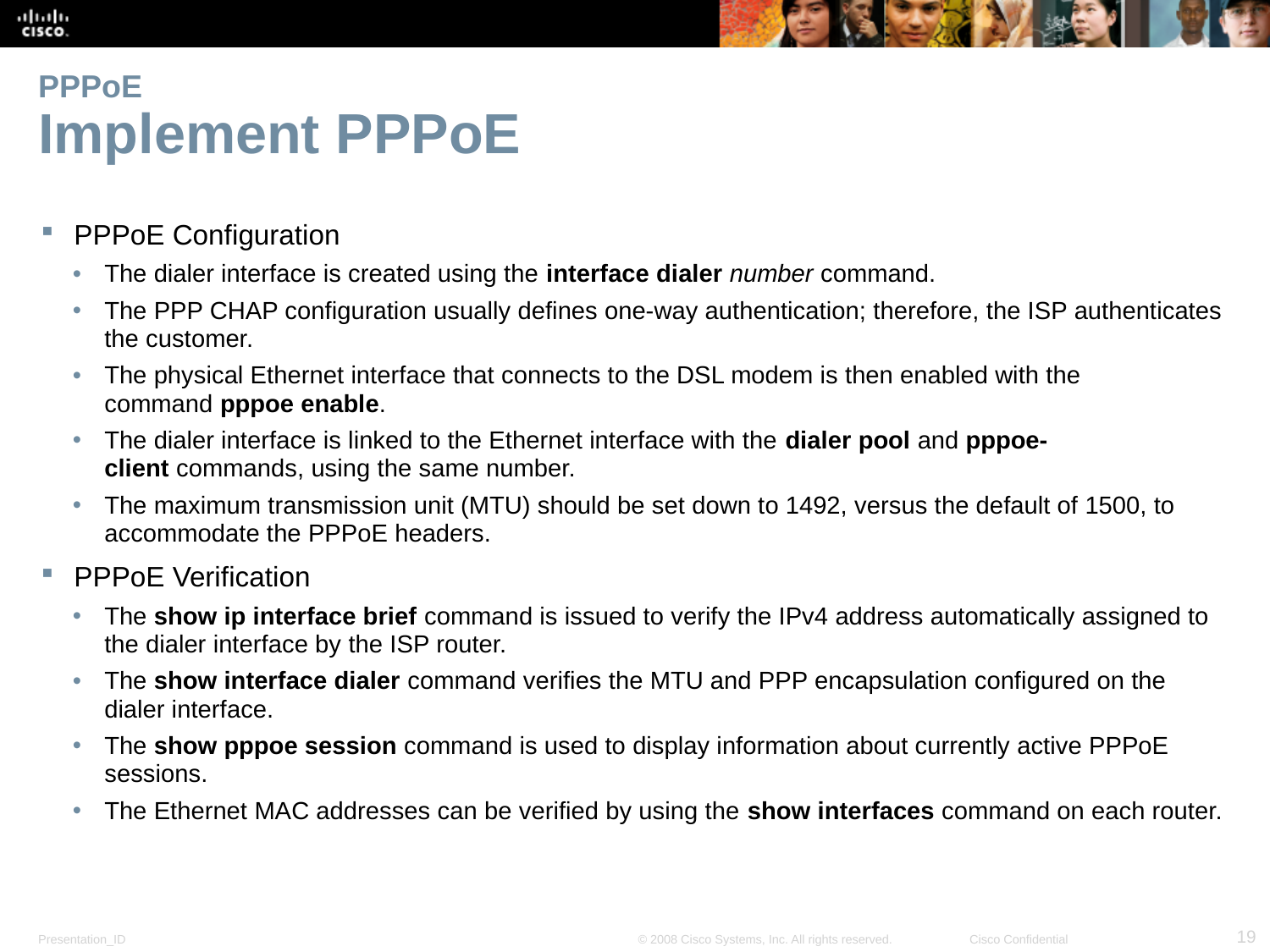

# PPPoE Implement PPPoE
PPPoE Configuration
The dialer interface is created using the interface dialer number command.
The PPP CHAP configuration usually defines one-way authentication; therefore, the ISP authenticates the customer.
The physical Ethernet interface that connects to the DSL modem is then enabled with the command pppoe enable.
The dialer interface is linked to the Ethernet interface with the dialer pool and pppoe-client commands, using the same number.
The maximum transmission unit (MTU) should be set down to 1492, versus the default of 1500, to accommodate the PPPoE headers.
PPPoE Verification
The show ip interface brief command is issued to verify the IPv4 address automatically assigned to the dialer interface by the ISP router.
The show interface dialer command verifies the MTU and PPP encapsulation configured on the dialer interface.
The show pppoe session command is used to display information about currently active PPPoE sessions.
The Ethernet MAC addresses can be verified by using the show interfaces command on each router.